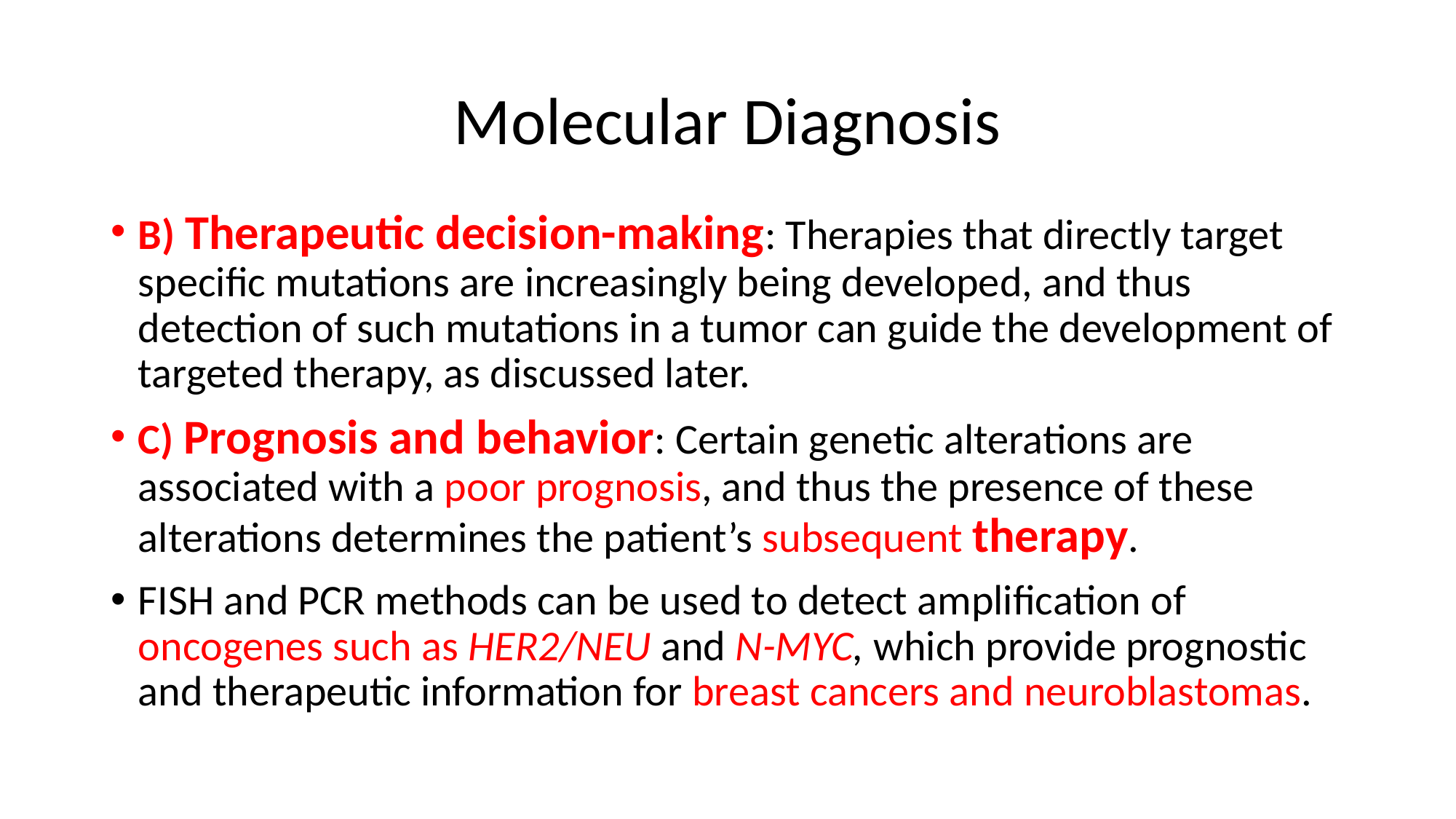

# Molecular Diagnosis
B) Therapeutic decision-making: Therapies that directly target specific mutations are increasingly being developed, and thus detection of such mutations in a tumor can guide the development of targeted therapy, as discussed later.
C) Prognosis and behavior: Certain genetic alterations are associated with a poor prognosis, and thus the presence of these alterations determines the patient’s subsequent therapy.
FISH and PCR methods can be used to detect amplification of oncogenes such as HER2/NEU and N-MYC, which provide prognostic and therapeutic information for breast cancers and neuroblastomas.